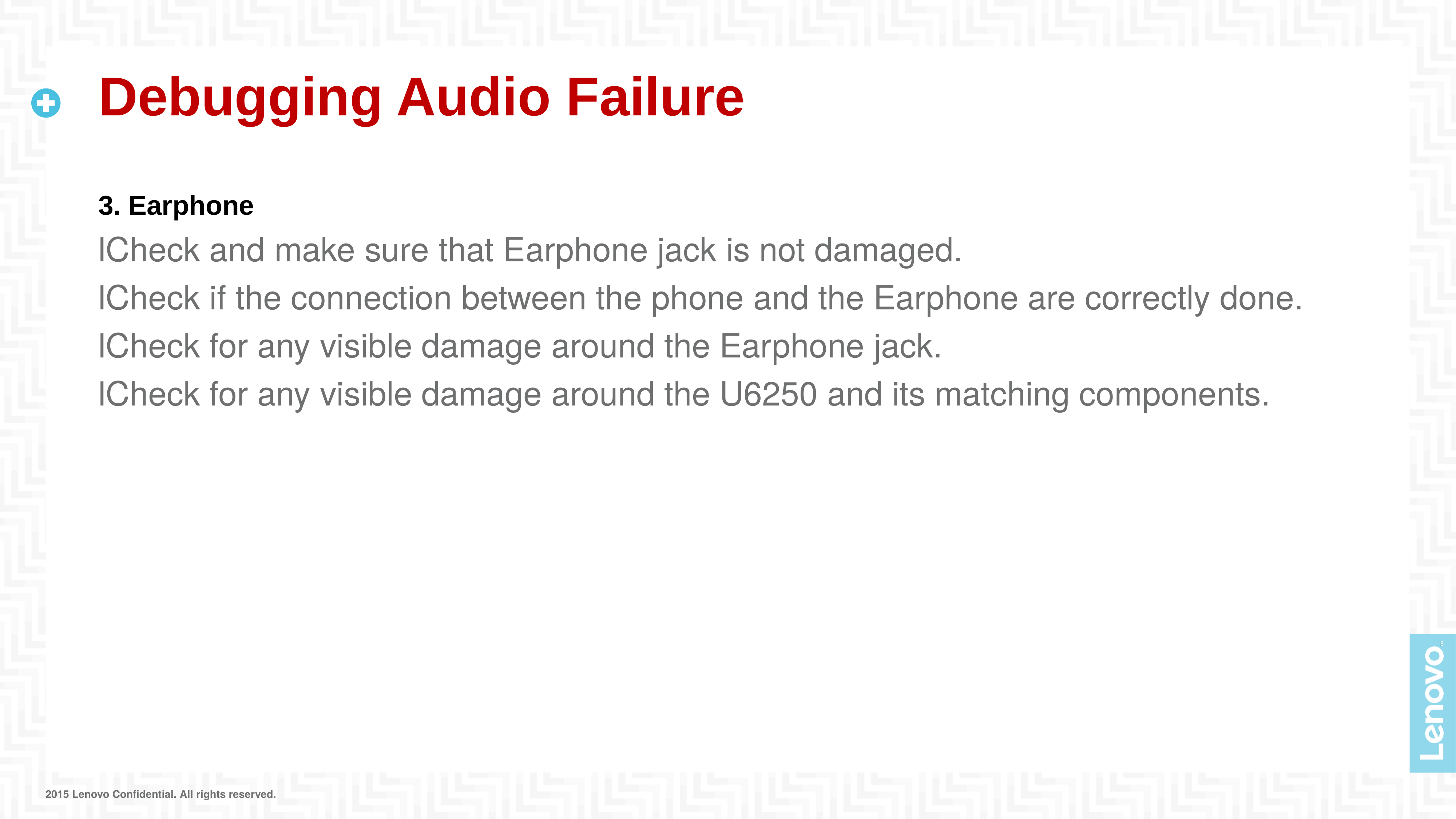

# Debugging Audio Failure
3. Earphone
lCheck and make sure that Earphone jack is not damaged.
lCheck if the connection between the phone and the Earphone are correctly done.
lCheck for any visible damage around the Earphone jack.
lCheck for any visible damage around the U6250 and its matching components.